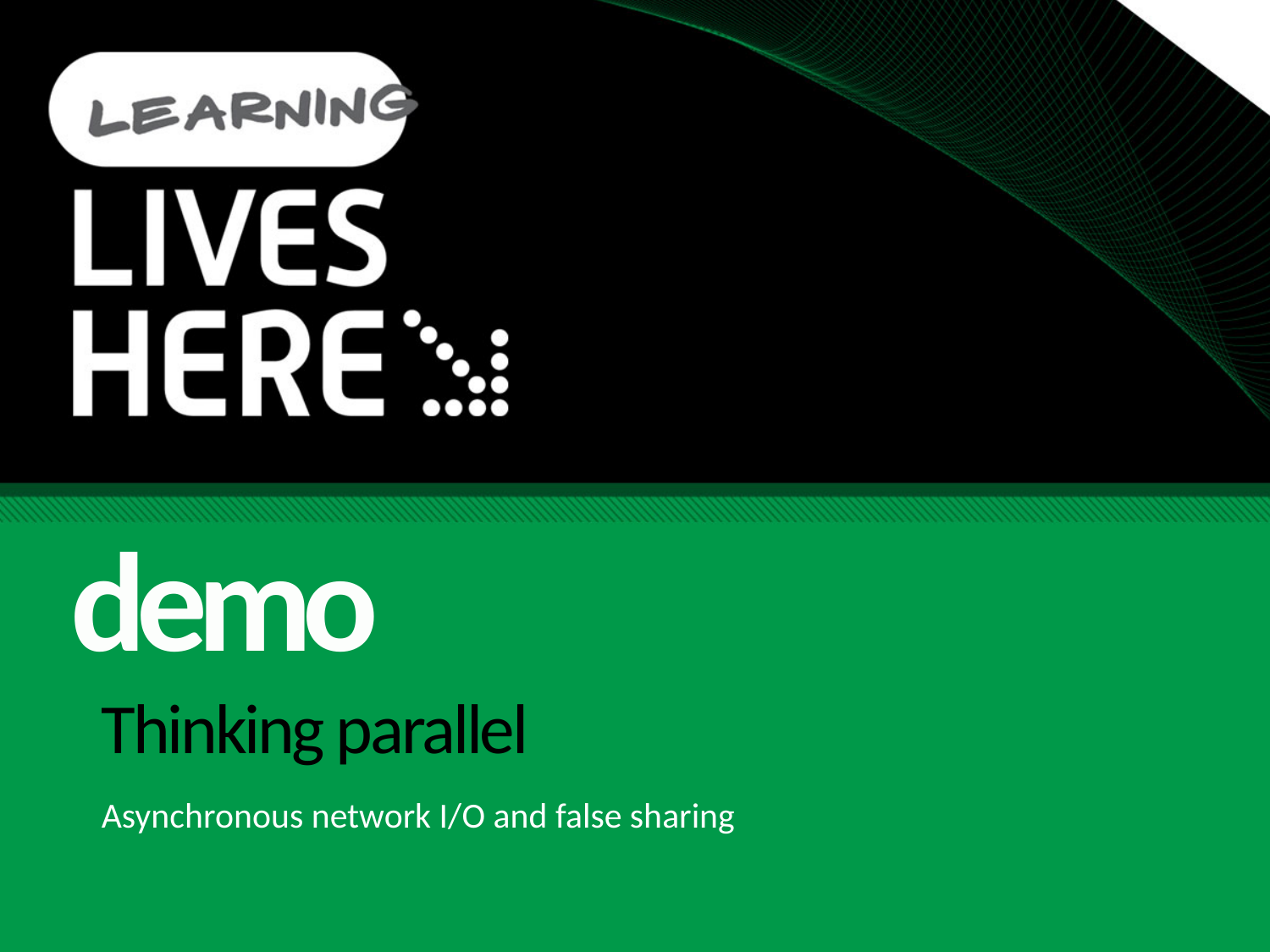

demo
# Thinking parallel
Asynchronous network I/O and false sharing